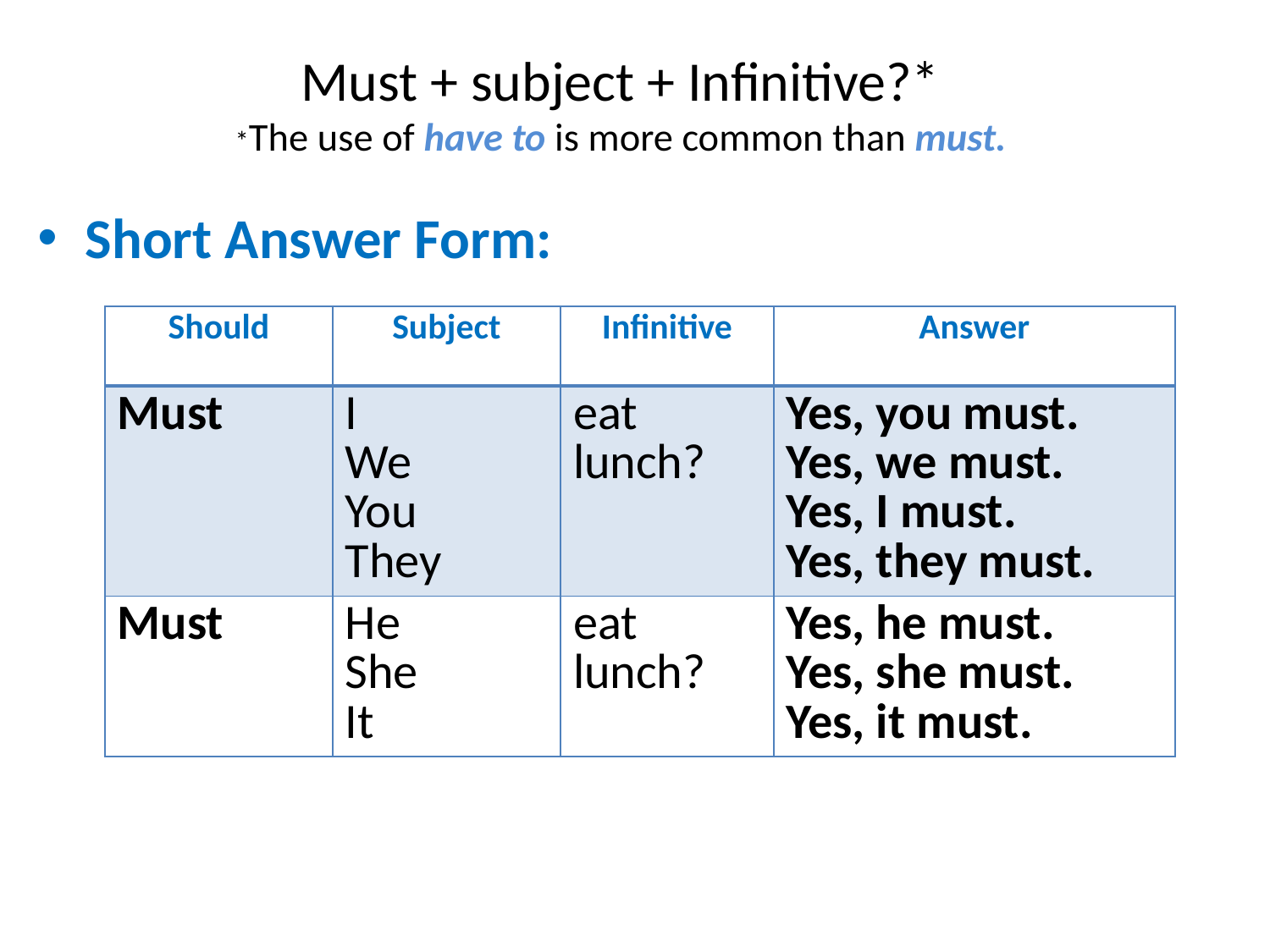

# Must + subject + Infinitive?* *The use of have to is more common than must.
Short Answer Form:

| Should | Subject | Infinitive | Answer |
| --- | --- | --- | --- |
| Must | I We You They | eat lunch? | Yes, you must. Yes, we must. Yes, I must. Yes, they must. |
| Must | He She It | eat lunch? | Yes, he must. Yes, she must. Yes, it must. |